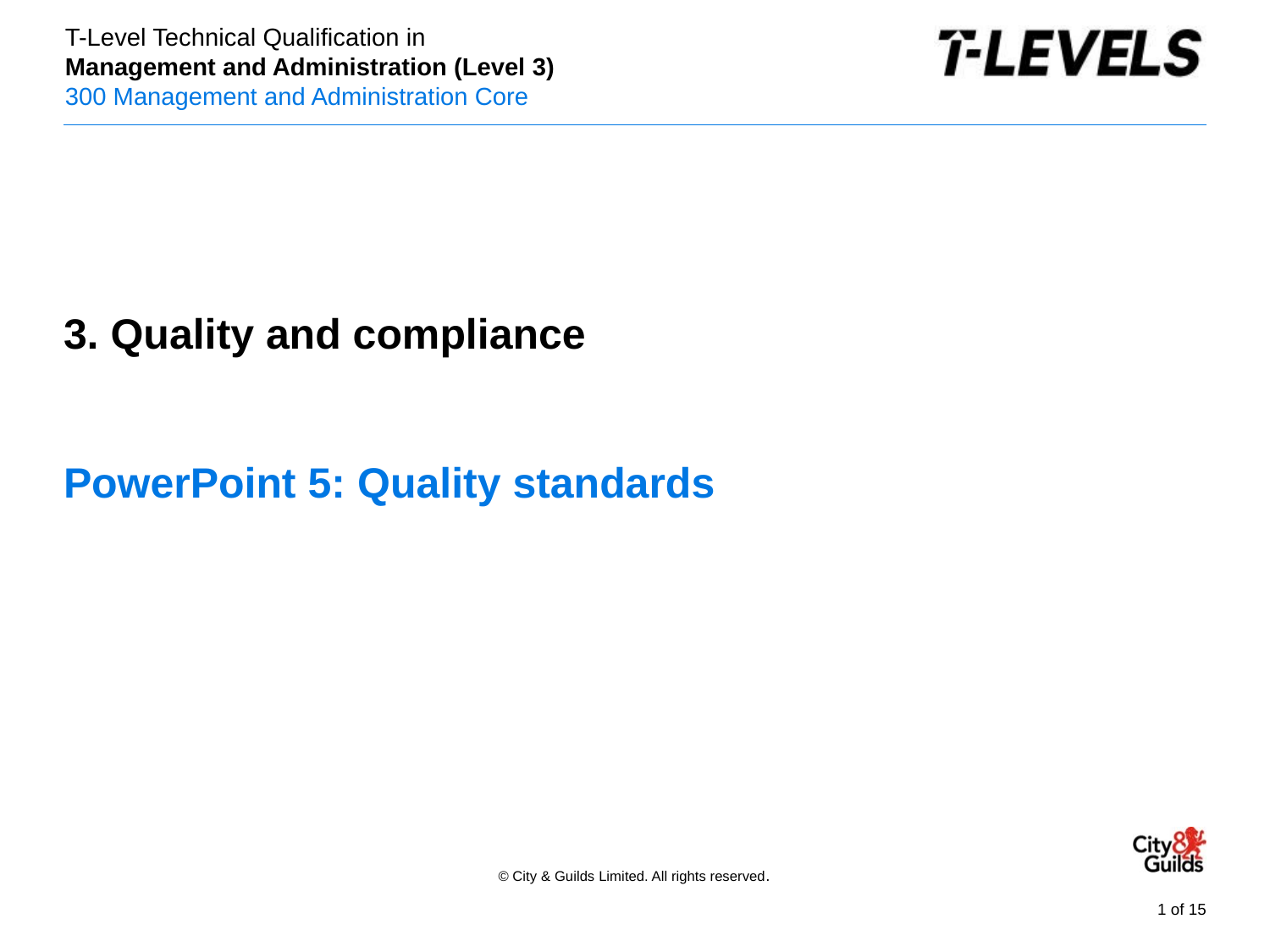

PowerPoint presentation
3. Quality and compliance

# PowerPoint 5: Quality standards